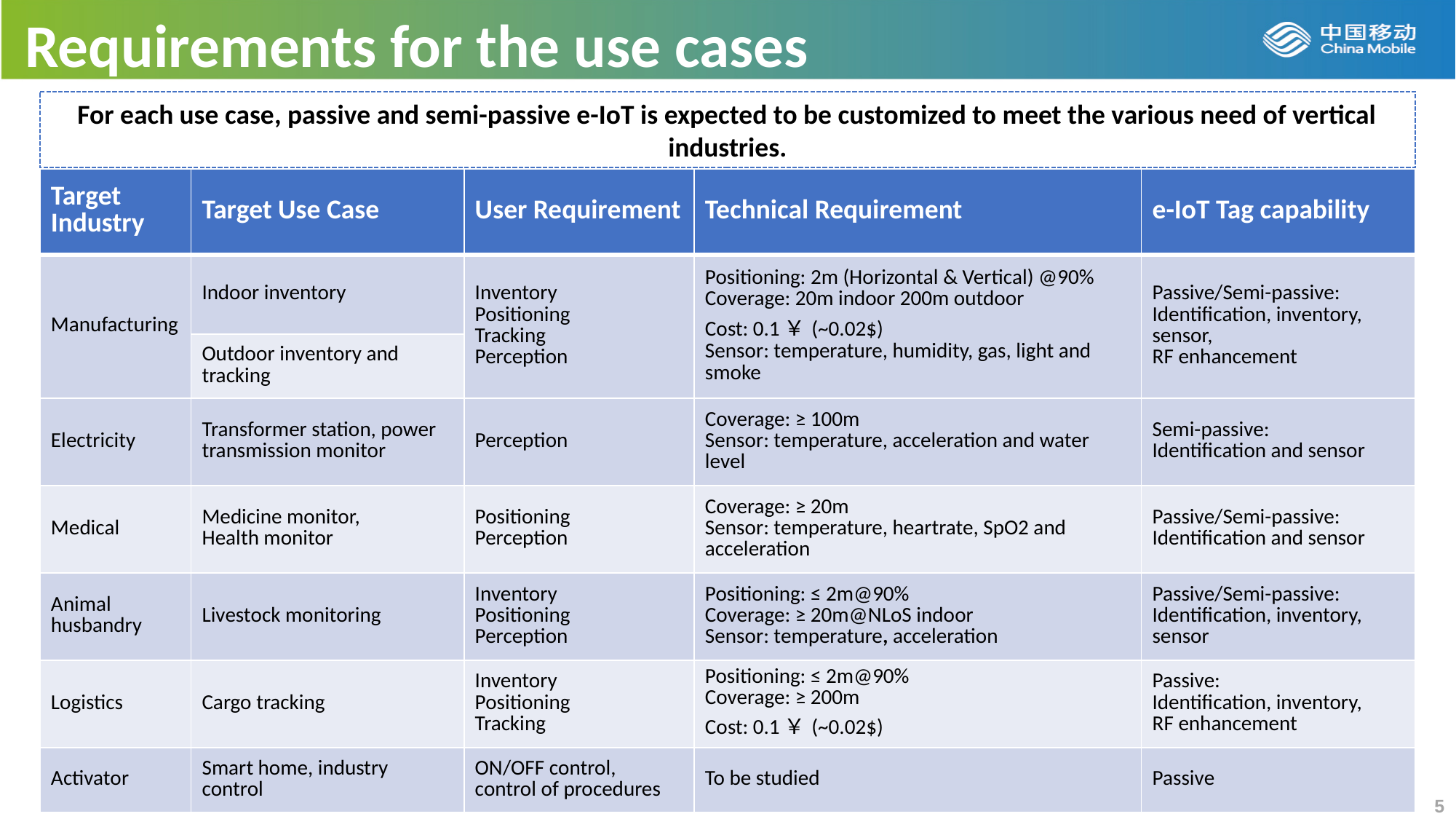

Requirements for the use cases
For each use case, passive and semi-passive e-IoT is expected to be customized to meet the various need of vertical industries.
| Target Industry | Target Use Case | User Requirement | Technical Requirement | e-IoT Tag capability |
| --- | --- | --- | --- | --- |
| Manufacturing | Indoor inventory | Inventory Positioning Tracking Perception | Positioning: 2m (Horizontal & Vertical) @90% Coverage: 20m indoor 200m outdoor Cost: 0.1￥(~0.02$) Sensor: temperature, humidity, gas, light and smoke | Passive/Semi-passive: Identification, inventory, sensor, RF enhancement |
|  | Outdoor inventory and tracking |  | Temperature, gas sensoring, | Identification, inventory and sensor |
| Electricity | Transformer station, power transmission monitor | Perception | Coverage: ≥ 100m Sensor: temperature, acceleration and water level | Semi-passive: Identification and sensor |
| Medical | Medicine monitor, Health monitor | Positioning Perception | Coverage: ≥ 20m Sensor: temperature, heartrate, SpO2 and acceleration | Passive/Semi-passive: Identification and sensor |
| Animal husbandry | Livestock monitoring | Inventory Positioning Perception | Positioning: ≤ 2m@90% Coverage: ≥ 20m@NLoS indoor Sensor: temperature, acceleration | Passive/Semi-passive: Identification, inventory, sensor |
| Logistics | Cargo tracking | Inventory Positioning Tracking | Positioning: ≤ 2m@90% Coverage: ≥ 200m Cost: 0.1￥(~0.02$) | Passive: Identification, inventory, RF enhancement |
| Activator | Smart home, industry control | ON/OFF control, control of procedures | To be studied | Passive |